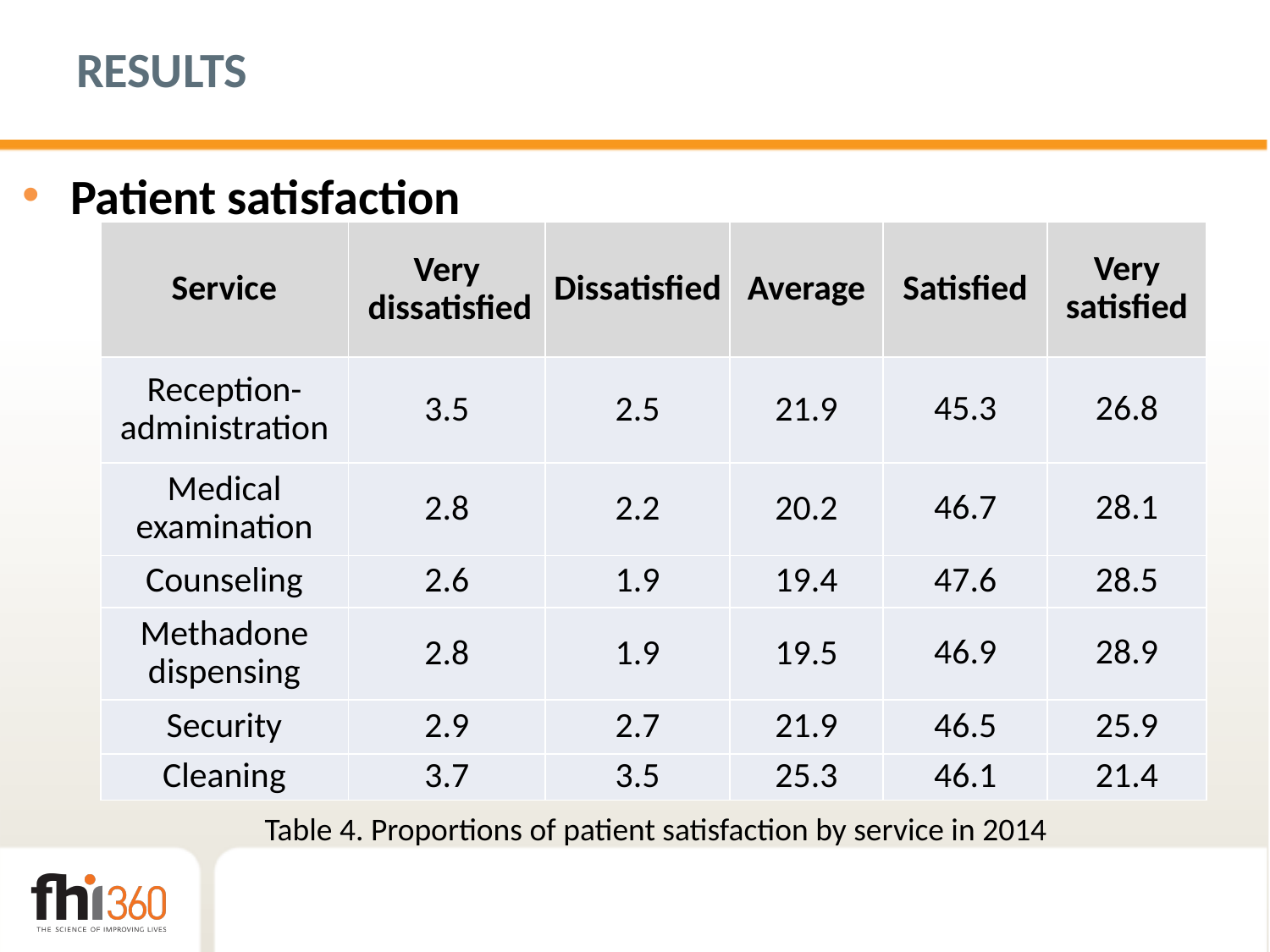

# RESULTS
Patient satisfaction

| Service | Very dissatisfied | Dissatisfied | Average | Satisfied | Very satisfied |
| --- | --- | --- | --- | --- | --- |
| Reception-administration | 3.5 | 2.5 | 21.9 | 45.3 | 26.8 |
| Medical examination | 2.8 | 2.2 | 20.2 | 46.7 | 28.1 |
| Counseling | 2.6 | 1.9 | 19.4 | 47.6 | 28.5 |
| Methadone dispensing | 2.8 | 1.9 | 19.5 | 46.9 | 28.9 |
| Security | 2.9 | 2.7 | 21.9 | 46.5 | 25.9 |
| Cleaning | 3.7 | 3.5 | 25.3 | 46.1 | 21.4 |
Table 4. Proportions of patient satisfaction by service in 2014